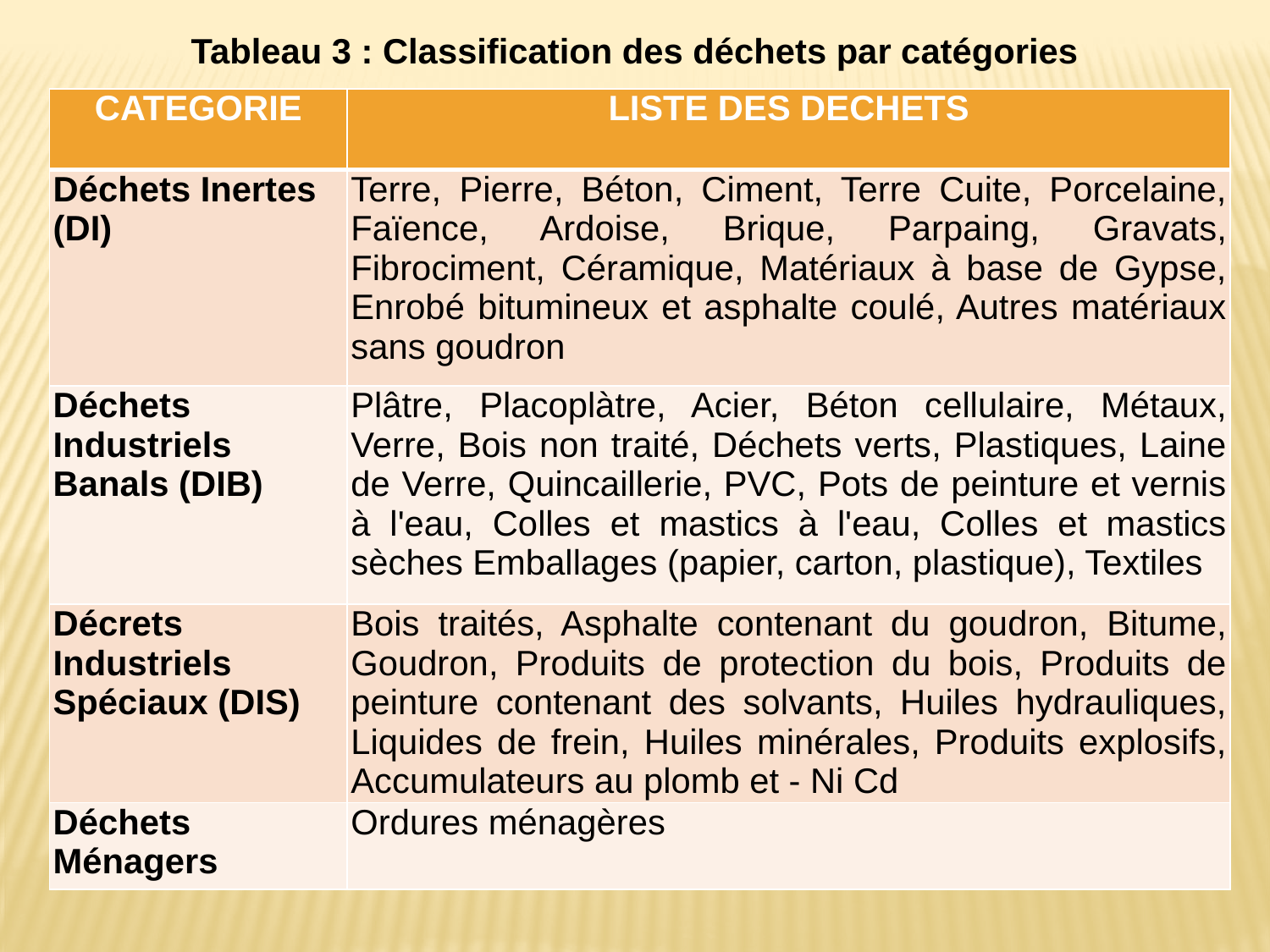

Tableau 3 : Classification des déchets par catégories

| CATEGORIE | LISTE DES DECHETS |
| --- | --- |
| Déchets Inertes (DI) | Terre, Pierre, Béton, Ciment, Terre Cuite, Porcelaine, Faïence, Ardoise, Brique, Parpaing, Gravats, Fibrociment, Céramique, Matériaux à base de Gypse, Enrobé bitumineux et asphalte coulé, Autres matériaux sans goudron |
| Déchets Industriels Banals (DIB) | Plâtre, Placoplàtre, Acier, Béton cellulaire, Métaux, Verre, Bois non traité, Déchets verts, Plastiques, Laine de Verre, Quincaillerie, PVC, Pots de peinture et vernis à l'eau, Colles et mastics à l'eau, Colles et mastics sèches Emballages (papier, carton, plastique), Textiles |
| Décrets Industriels Spéciaux (DIS) | Bois traités, Asphalte contenant du goudron, Bitume, Goudron, Produits de protection du bois, Produits de peinture contenant des solvants, Huiles hydrauliques, Liquides de frein, Huiles minérales, Produits explosifs, Accumulateurs au plomb et - Ni Cd |
| Déchets Ménagers | Ordures ménagères |